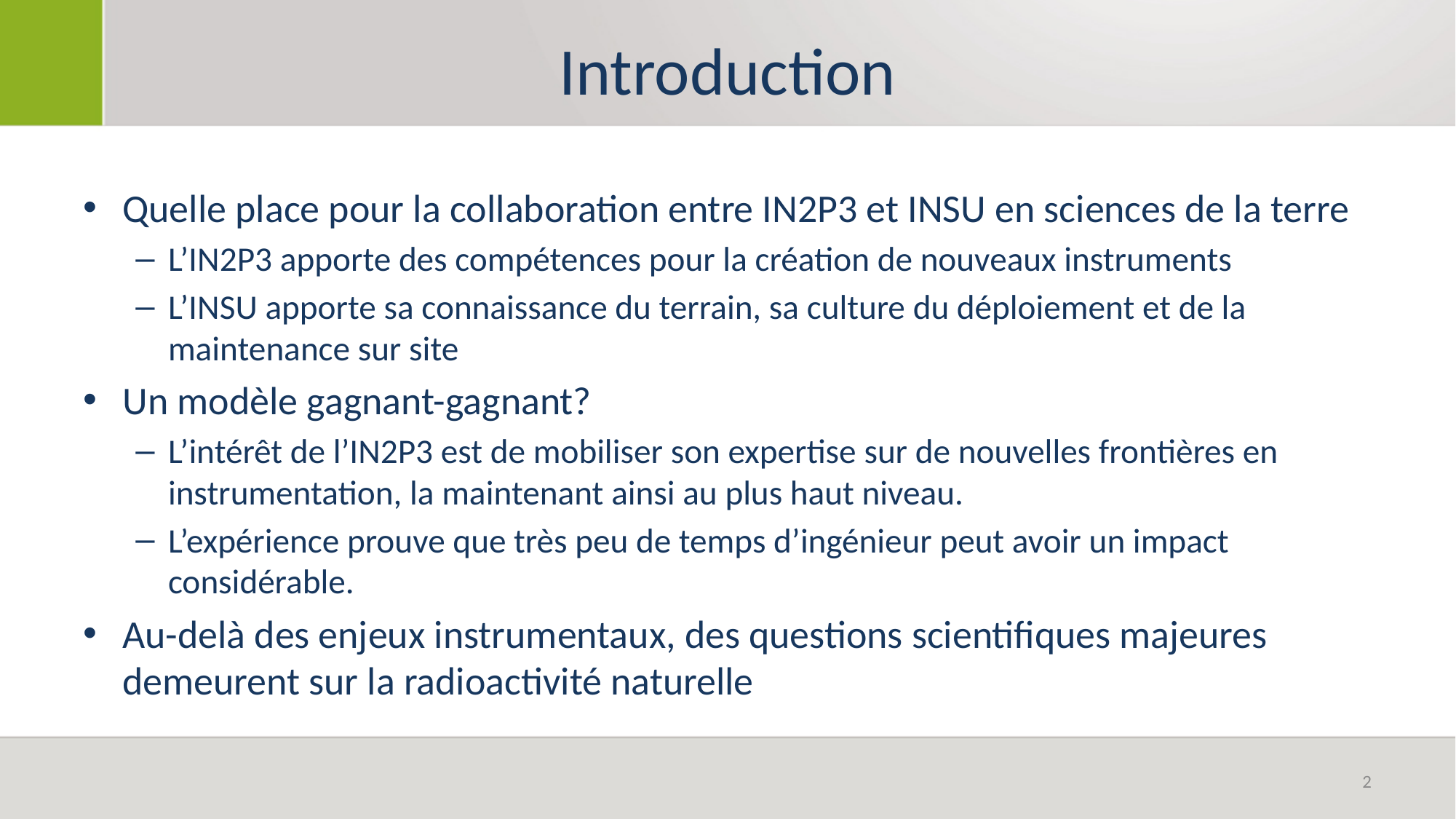

# Introduction
Quelle place pour la collaboration entre IN2P3 et INSU en sciences de la terre
L’IN2P3 apporte des compétences pour la création de nouveaux instruments
L’INSU apporte sa connaissance du terrain, sa culture du déploiement et de la maintenance sur site
Un modèle gagnant-gagnant?
L’intérêt de l’IN2P3 est de mobiliser son expertise sur de nouvelles frontières en instrumentation, la maintenant ainsi au plus haut niveau.
L’expérience prouve que très peu de temps d’ingénieur peut avoir un impact considérable.
Au-delà des enjeux instrumentaux, des questions scientifiques majeures demeurent sur la radioactivité naturelle

2